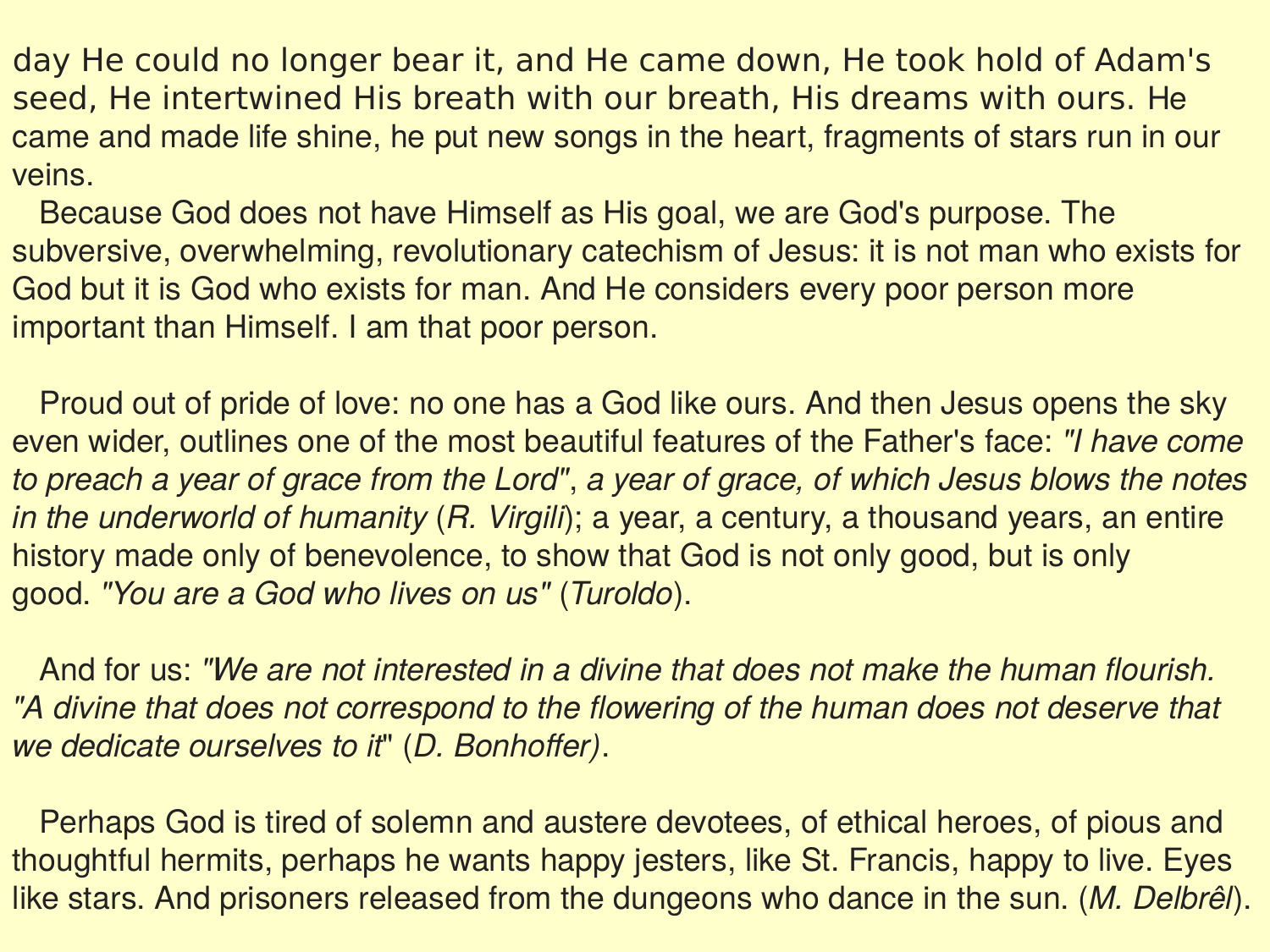

day He could no longer bear it, and He came down, He took hold of Adam's seed, He intertwined His breath with our breath, His dreams with ours. He came and made life shine, he put new songs in the heart, fragments of stars run in our veins.
   Because God does not have Himself as His goal, we are God's purpose. The subversive, overwhelming, revolutionary catechism of Jesus: it is not man who exists for God but it is God who exists for man. And He considers every poor person more important than Himself. I am that poor person.

   Proud out of pride of love: no one has a God like ours. And then Jesus opens the sky even wider, outlines one of the most beautiful features of the Father's face: "I have come to preach a year of grace from the Lord", a year of grace, of which Jesus blows the notes in the underworld of humanity (R. Virgili); a year, a century, a thousand years, an entire history made only of benevolence, to show that God is not only good, but is only good. "You are a God who lives on us" (Turoldo).

   And for us: "We are not interested in a divine that does not make the human flourish. "A divine that does not correspond to the flowering of the human does not deserve that we dedicate ourselves to it" (D. Bonhoffer).

   Perhaps God is tired of solemn and austere devotees, of ethical heroes, of pious and thoughtful hermits, perhaps he wants happy jesters, like St. Francis, happy to live. Eyes like stars. And prisoners released from the dungeons who dance in the sun. (M. Delbrêl).